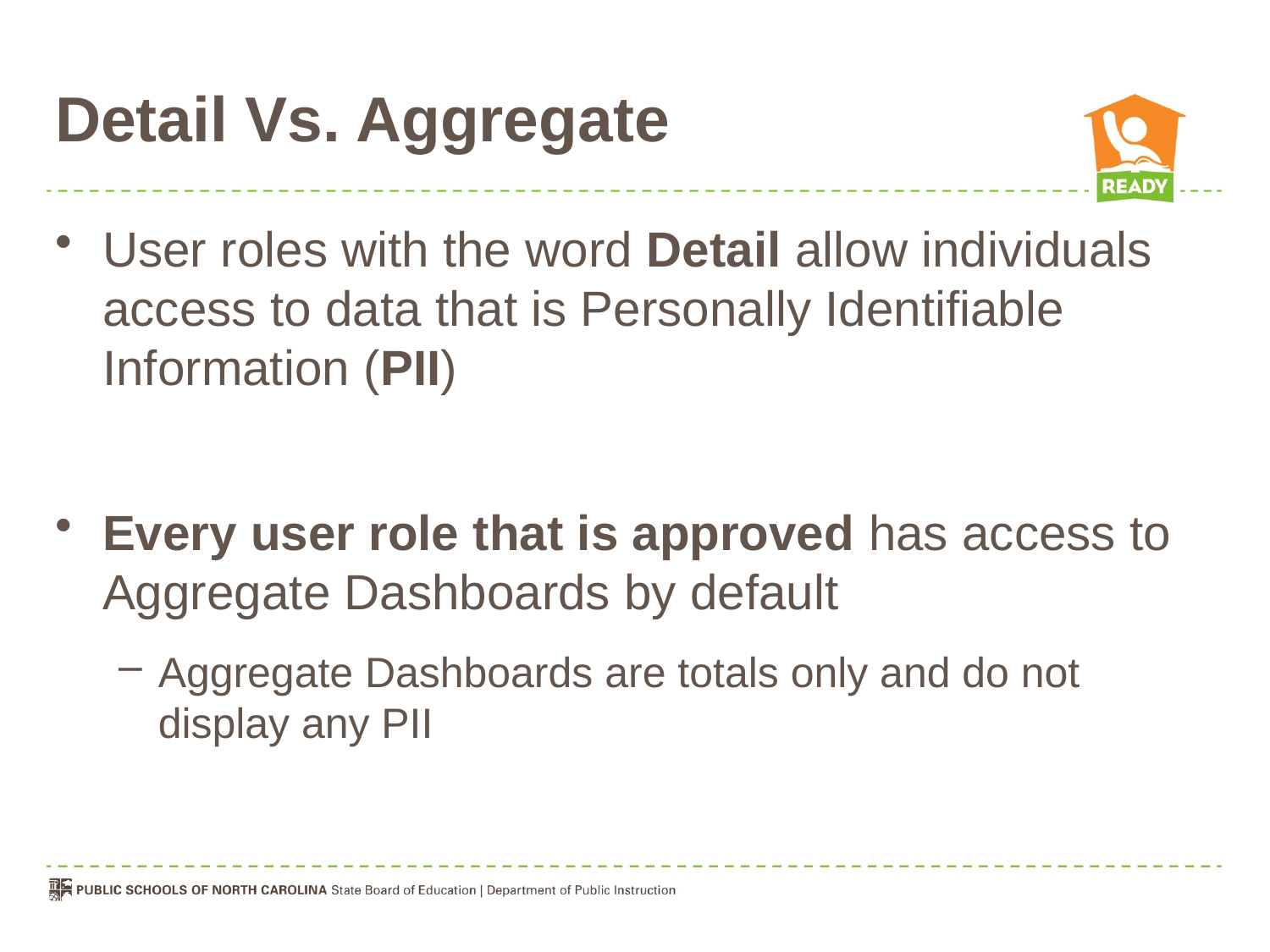

# Detail Vs. Aggregate
User roles with the word Detail allow individuals access to data that is Personally Identifiable Information (PII)

Every user role that is approved has access to Aggregate Dashboards by default
Aggregate Dashboards are totals only and do not display any PII